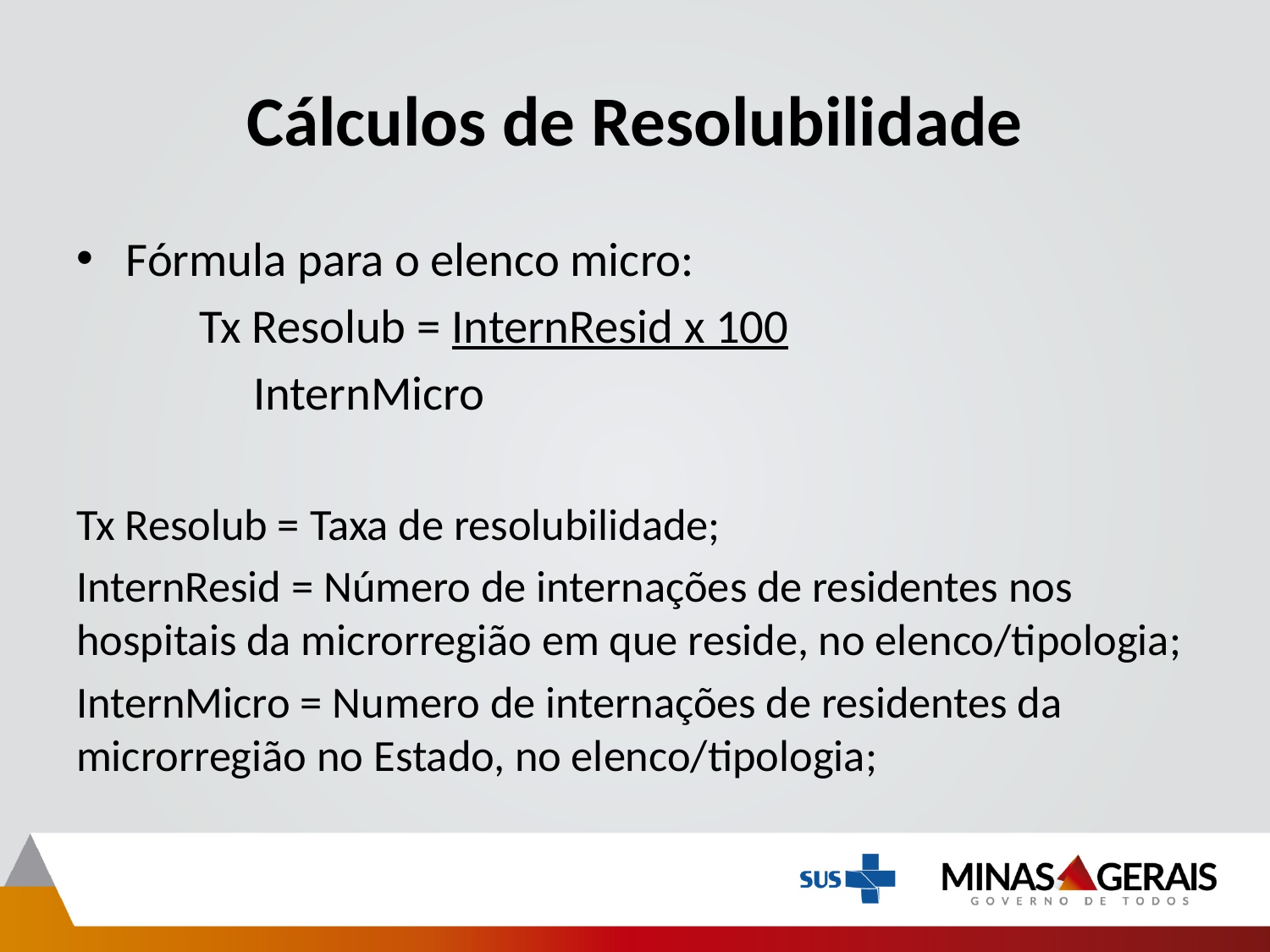

# Cálculos de Resolubilidade
Fórmula para o elenco micro:
	Tx Resolub = InternResid x 100
			     InternMicro

Tx Resolub = Taxa de resolubilidade;
InternResid = Número de internações de residentes nos hospitais da microrregião em que reside, no elenco/tipologia;
InternMicro = Numero de internações de residentes da microrregião no Estado, no elenco/tipologia;